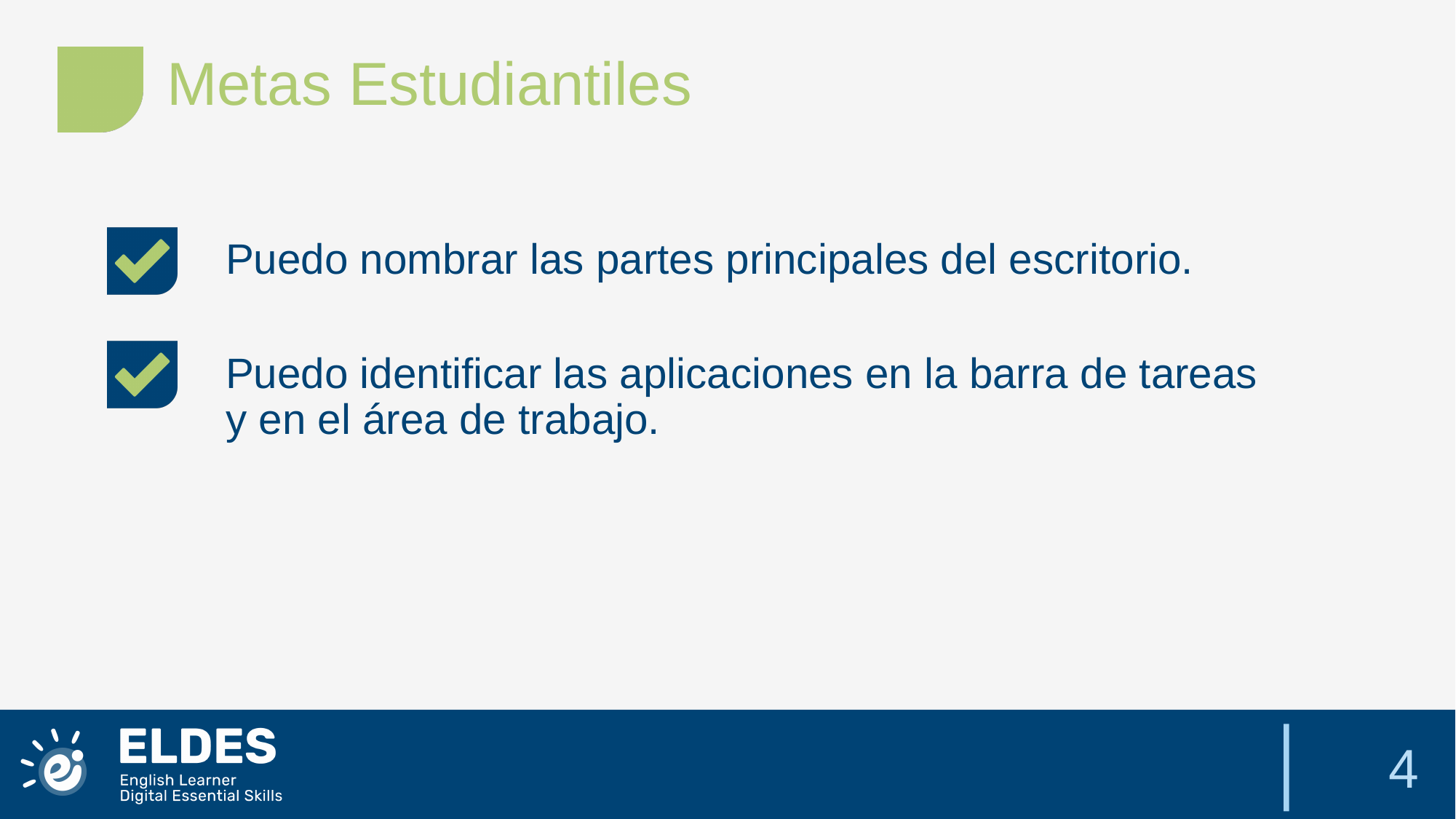

Metas Estudiantiles
Puedo nombrar las partes principales del escritorio.
Puedo identificar las aplicaciones en la barra de tareas y en el área de trabajo.
4